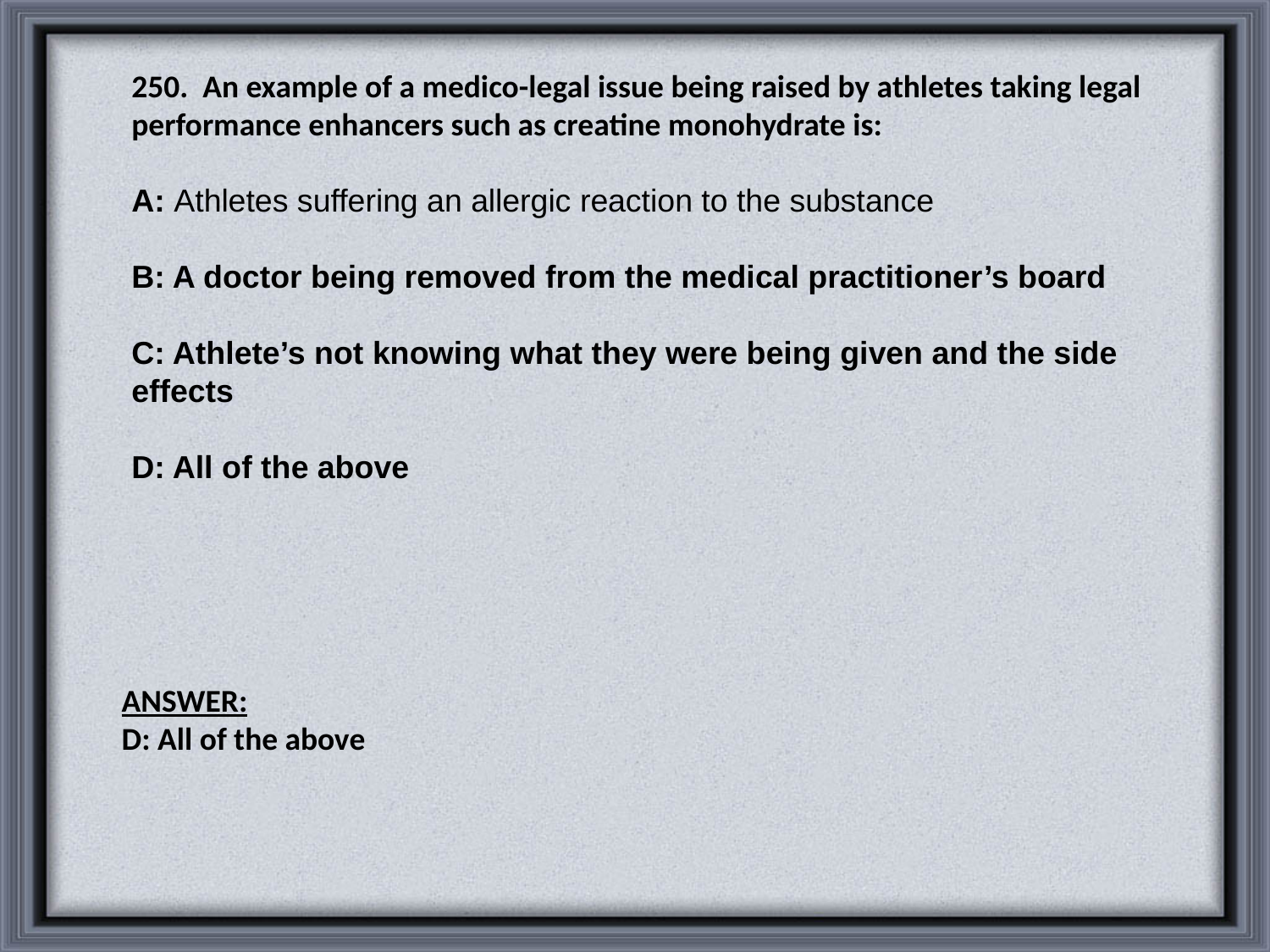

250.  An example of a medico-legal issue being raised by athletes taking legal performance enhancers such as creatine monohydrate is:

A: Athletes suffering an allergic reaction to the substance

B: A doctor being removed from the medical practitioner’s board

C: Athlete’s not knowing what they were being given and the side effects

D: All of the above

ANSWER:
D: All of the above